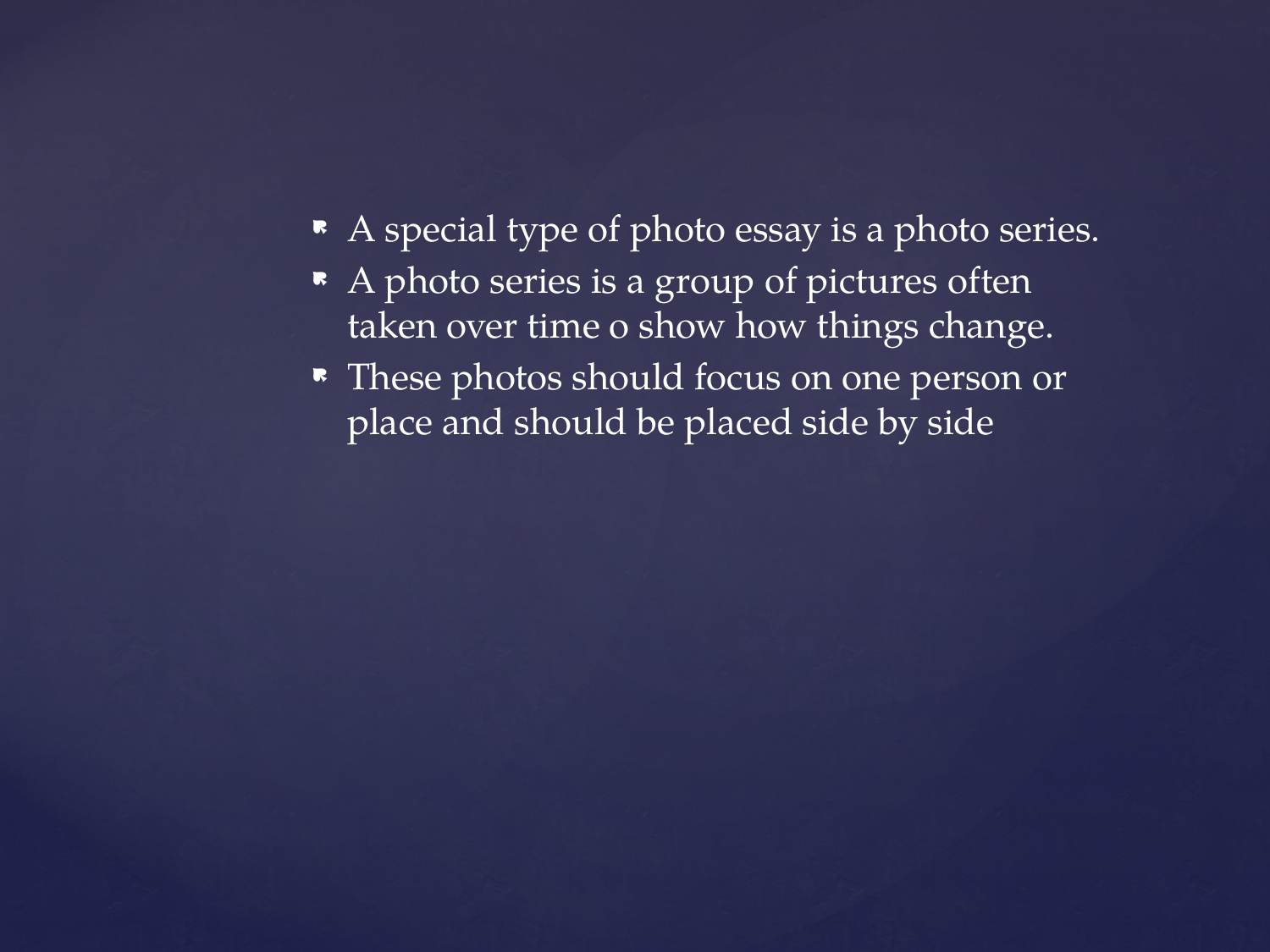

A special type of photo essay is a photo series.
A photo series is a group of pictures often taken over time o show how things change.
These photos should focus on one person or place and should be placed side by side

#